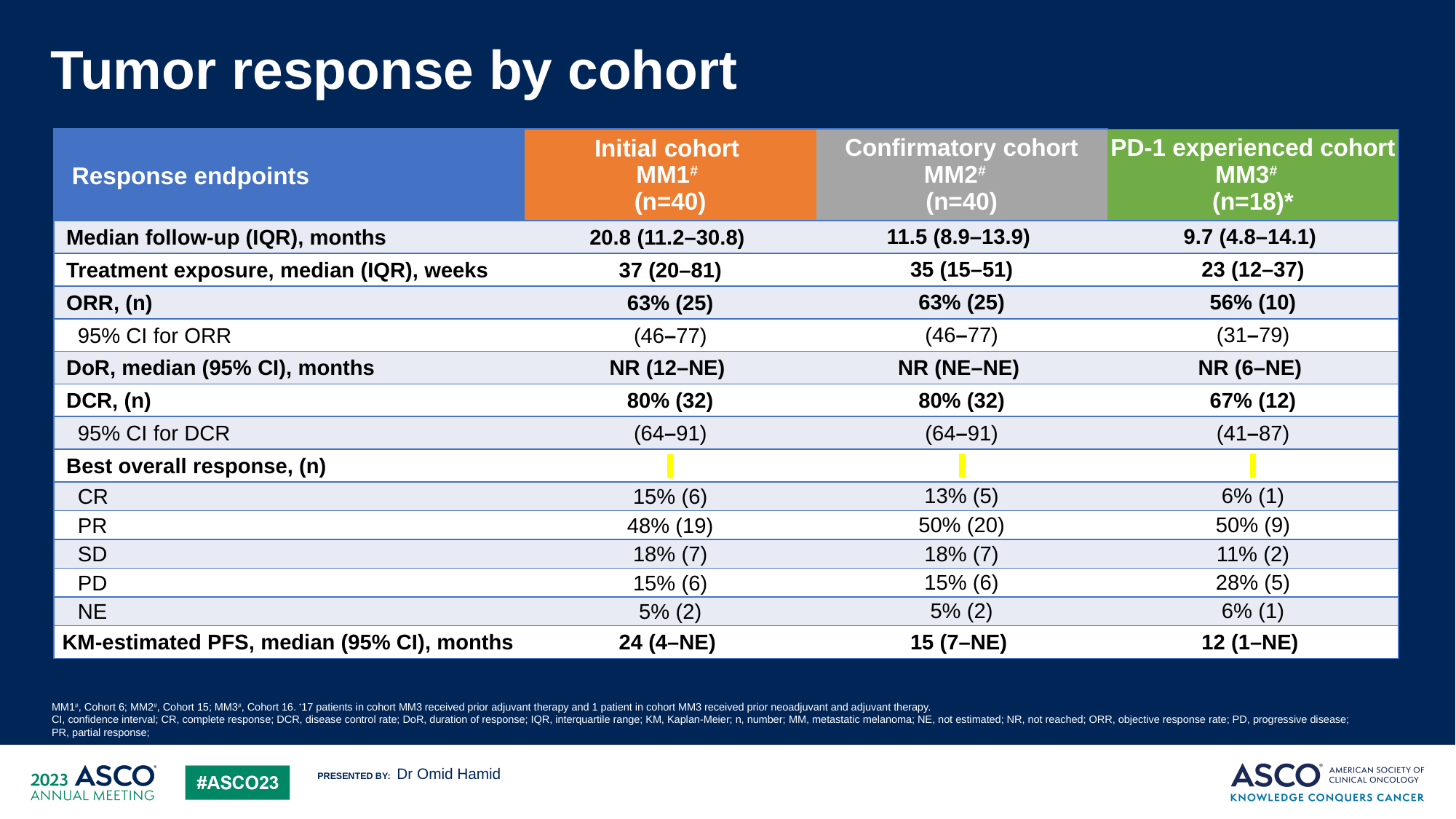

# Tumor response by cohort
| Response endpoints | Initial cohort MM1# (n=40) | Confirmatory cohort MM2# (n=40) |
| --- | --- | --- |
| Median follow-up (IQR), months | 20.8 (11.2–30.8) | 11.5 (8.9–13.9) |
| Treatment exposure, median (IQR), weeks | 37 (20–81) | 35 (15–51) |
| ORR, (n) | 63% (25) | 63% (25) |
| 95% CI for ORR | (46–77) | (46–77) |
| DoR, median (95% CI), months | NR (12–NE) | NR (NE–NE) |
| DCR, (n) | 80% (32) | 80% (32) |
| 95% CI for DCR | (64–91) | (64–91) |
| Best overall response, (n) |  |  |
| CR | 15% (6) | 13% (5) |
| PR | 48% (19) | 50% (20) |
| SD | 18% (7) | 18% (7) |
| PD | 15% (6) | 15% (6) |
| NE | 5% (2) | 5% (2) |
| KM-estimated PFS, median (95% CI), months | 24 (4–NE) | 15 (7–NE) |
| Response endpoints | Initial cohort MM1# (n=40) | Confirmatory cohort MM2# (n=40) | PD-1 experienced cohort MM3# (n=18)\* |
| --- | --- | --- | --- |
| Median follow-up (IQR), months | 20.8 (11.2–30.8) | 11.5 (8.9–13.9) | 9.7 (4.8–14.1) |
| Treatment exposure, median (IQR), weeks | 37 (20–81) | 35 (15–51) | 23 (12–37) |
| ORR, (n) | 63% (25) | 63% (25) | 56% (10) |
| 95% CI for ORR | (46–77) | (46–77) | (31–79) |
| DoR, median (95% CI), months | NR (12–NE) | NR (NE–NE) | NR (6–NE) |
| DCR, (n) | 80% (32) | 80% (32) | 67% (12) |
| 95% CI for DCR | (64–91) | (64–91) | (41–87) |
| Best overall response, (n) |  |  |  |
| CR | 15% (6) | 13% (5) | 6% (1) |
| PR | 48% (19) | 50% (20) | 50% (9) |
| SD | 18% (7) | 18% (7) | 11% (2) |
| PD | 15% (6) | 15% (6) | 28% (5) |
| NE | 5% (2) | 5% (2) | 6% (1) |
| KM-estimated PFS, median (95% CI), months | 24 (4–NE) | 15 (7–NE) | 12 (1–NE) |
MM1#, Cohort 6; MM2#, Cohort 15; MM3#, Cohort 16. *17 patients in cohort MM3 received prior adjuvant therapy and 1 patient in cohort MM3 received prior neoadjuvant and adjuvant therapy.
CI, confidence interval; CR, complete response; DCR, disease control rate; DoR, duration of response; IQR, interquartile range; KM, Kaplan-Meier; n, number; MM, metastatic melanoma; NE, not estimated; NR, not reached; ORR, objective response rate; PD, progressive disease;
PR, partial response;
Dr Omid Hamid